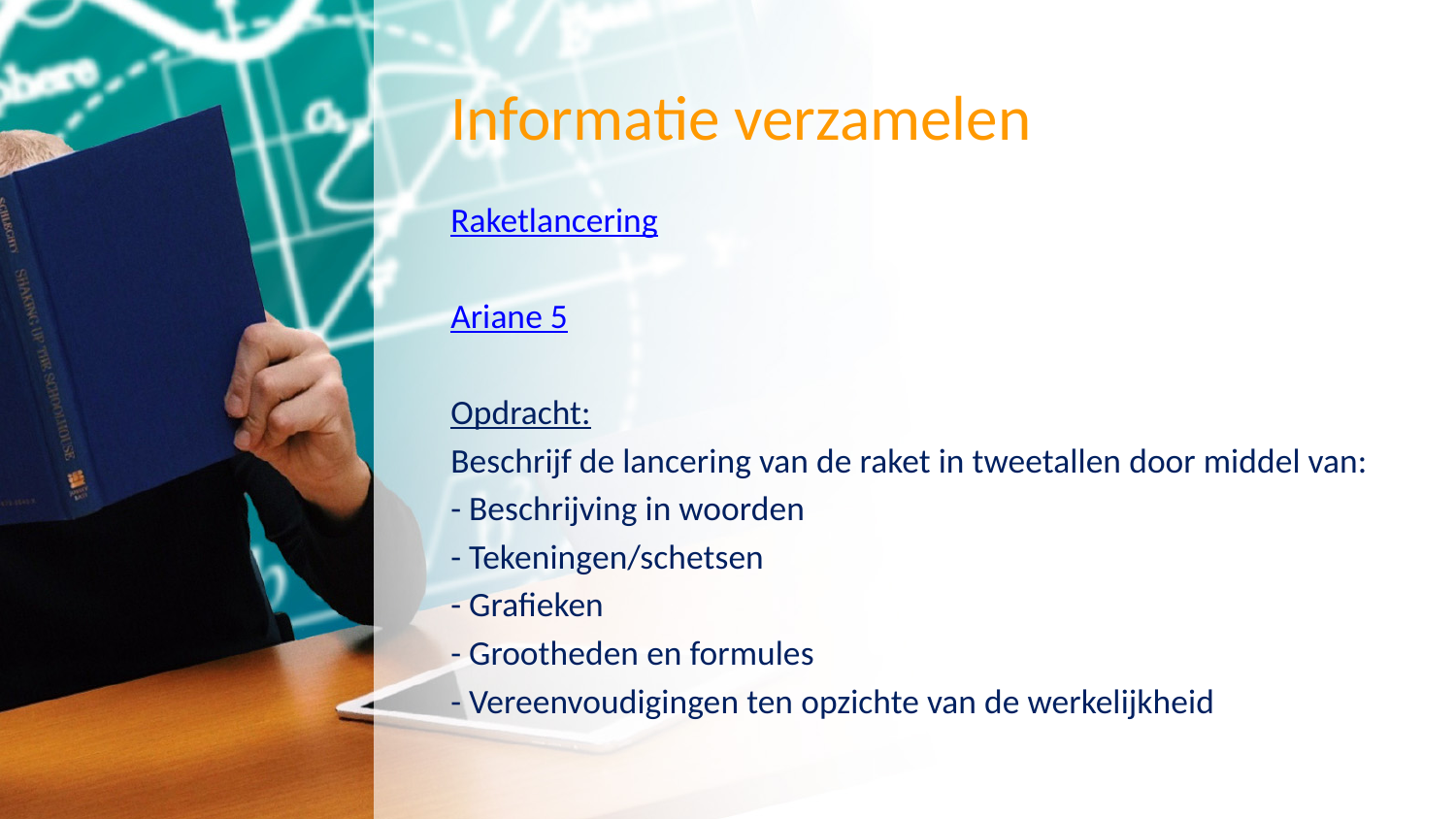

# Informatie verzamelen
Raketlancering

Ariane 5

Opdracht:
Beschrijf de lancering van de raket in tweetallen door middel van:
- Beschrijving in woorden
- Tekeningen/schetsen
- Grafieken
- Grootheden en formules
- Vereenvoudigingen ten opzichte van de werkelijkheid